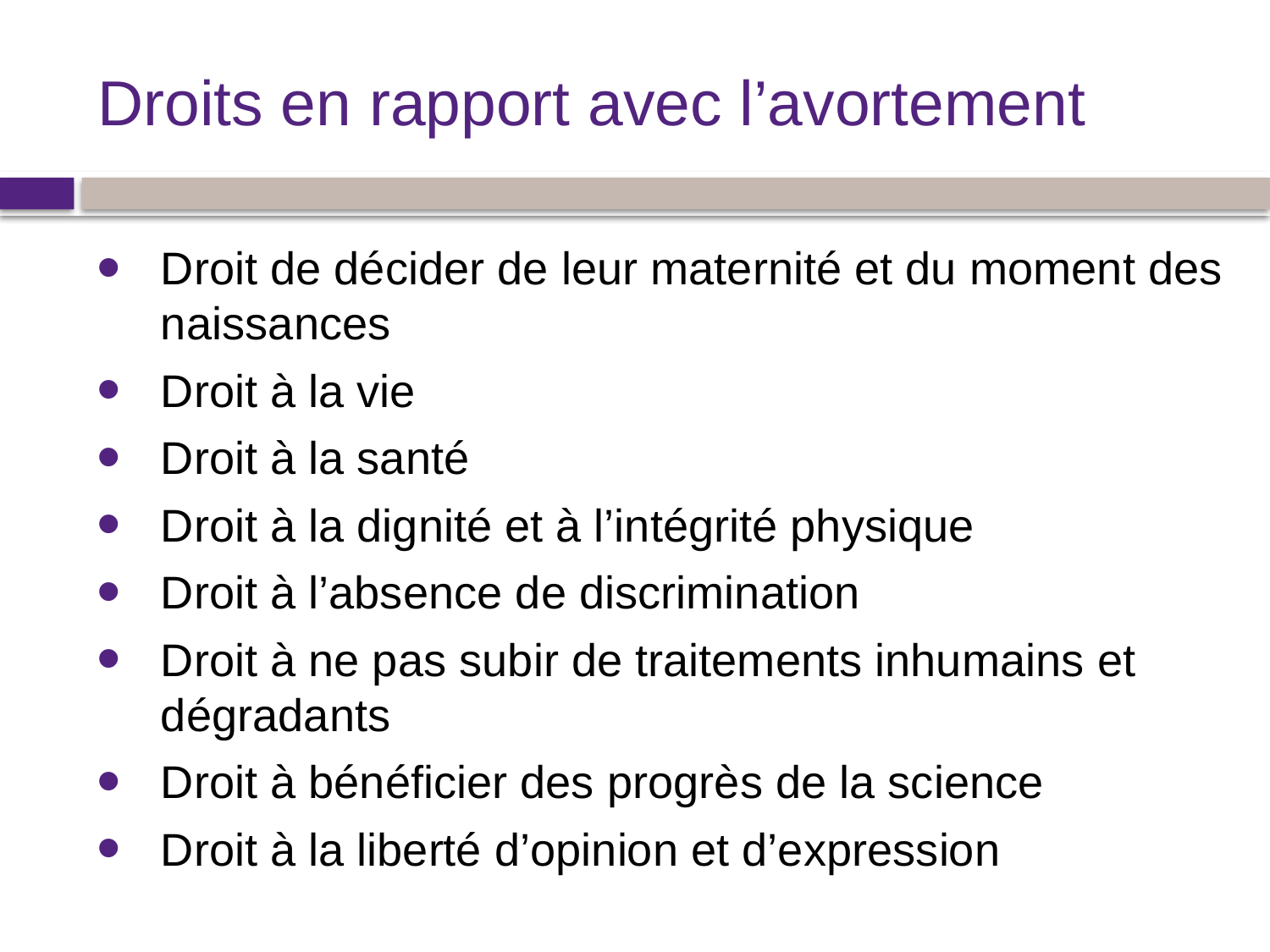

# Droits en rapport avec l’avortement
Droit de décider de leur maternité et du moment des naissances
Droit à la vie
Droit à la santé
Droit à la dignité et à l’intégrité physique
Droit à l’absence de discrimination
Droit à ne pas subir de traitements inhumains et dégradants
Droit à bénéficier des progrès de la science
Droit à la liberté d’opinion et d’expression